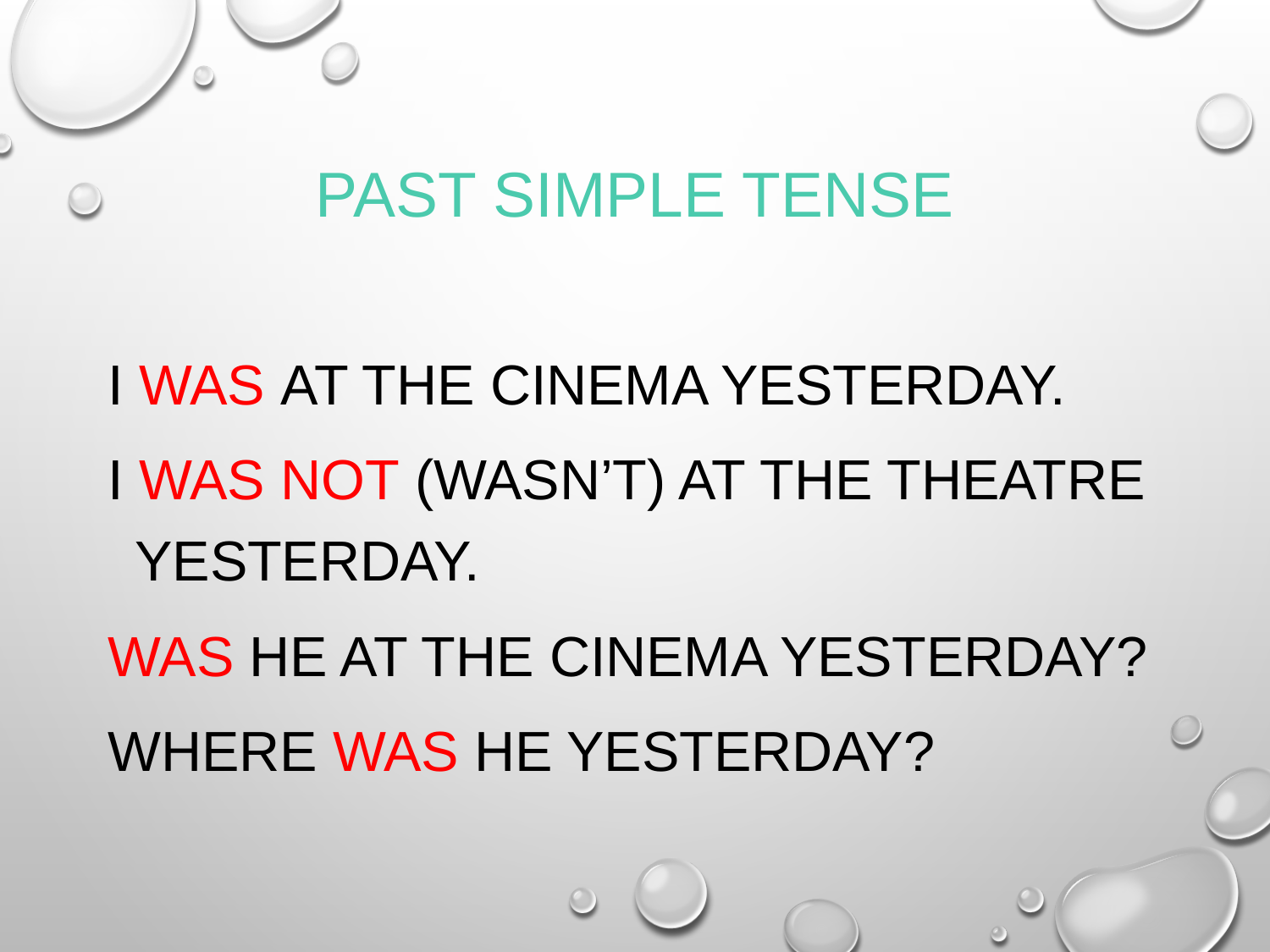

# PAST SIMPLE TENSE
I was at the cinema yesterday.
I was not (wasn’t) at the theatre yesterday.
Was he at the cinema yesterday?
Where was he yesterday?